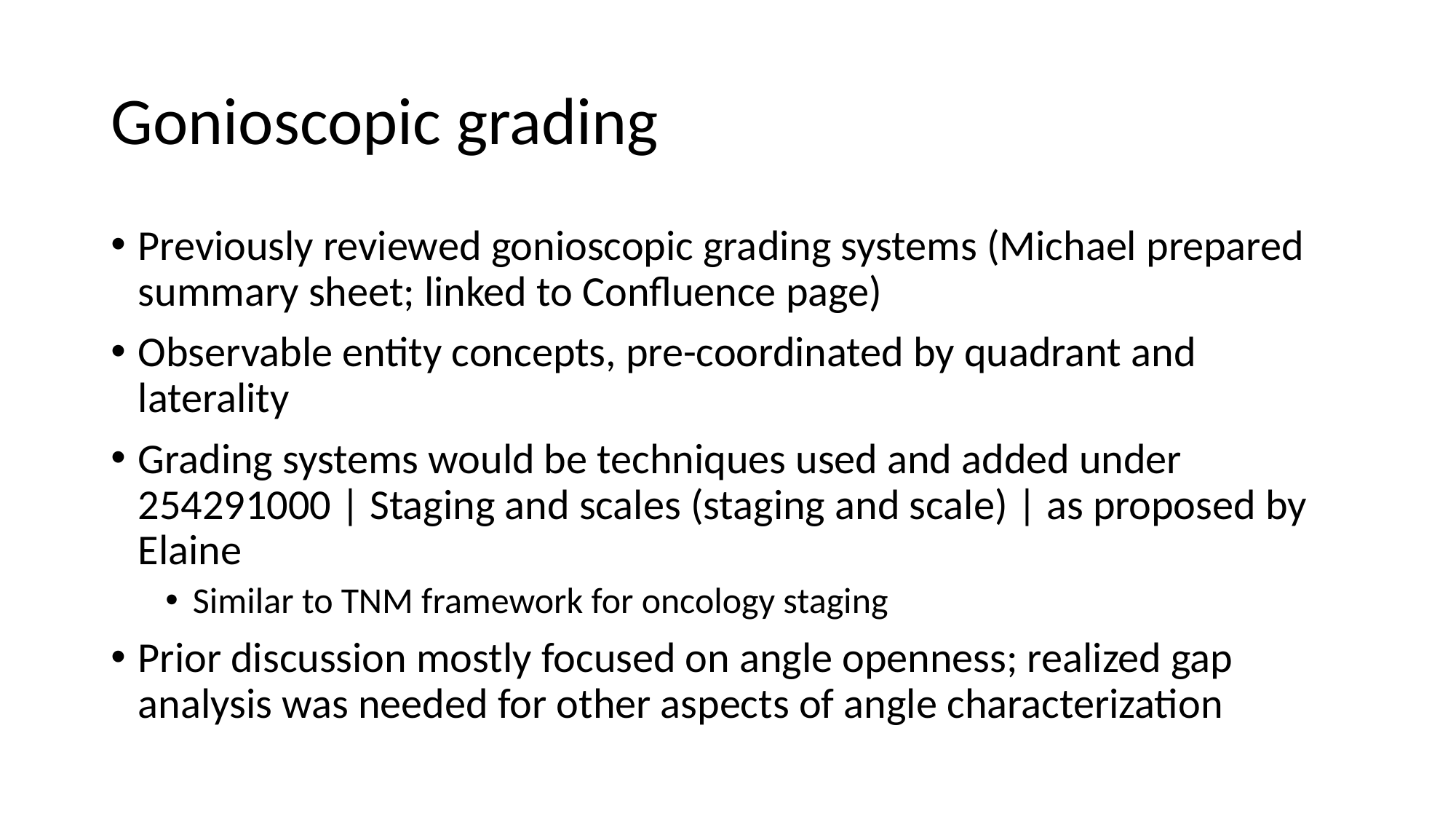

# Gonioscopic grading
Previously reviewed gonioscopic grading systems (Michael prepared summary sheet; linked to Confluence page)
Observable entity concepts, pre-coordinated by quadrant and laterality
Grading systems would be techniques used and added under 254291000 | Staging and scales (staging and scale) | as proposed by Elaine
Similar to TNM framework for oncology staging
Prior discussion mostly focused on angle openness; realized gap analysis was needed for other aspects of angle characterization